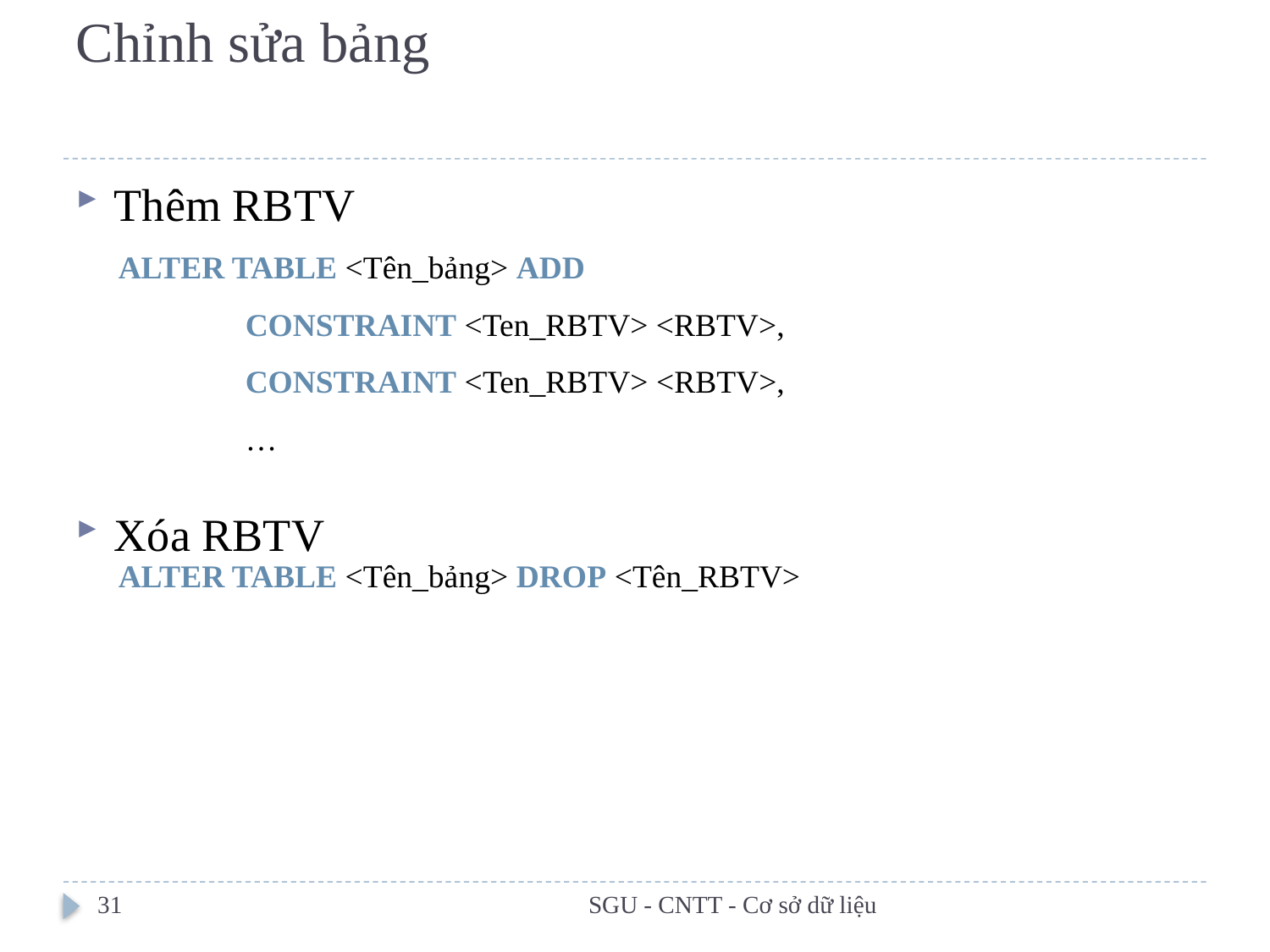

# Chỉnh sửa bảng
Thêm RBTV

Xóa RBTV

ALTER TABLE <Tên_bảng> ADD
	CONSTRAINT <Ten_RBTV> <RBTV>,
	CONSTRAINT <Ten_RBTV> <RBTV>,
	…
ALTER TABLE <Tên_bảng> DROP <Tên_RBTV>
31
SGU - CNTT - Cơ sở dữ liệu